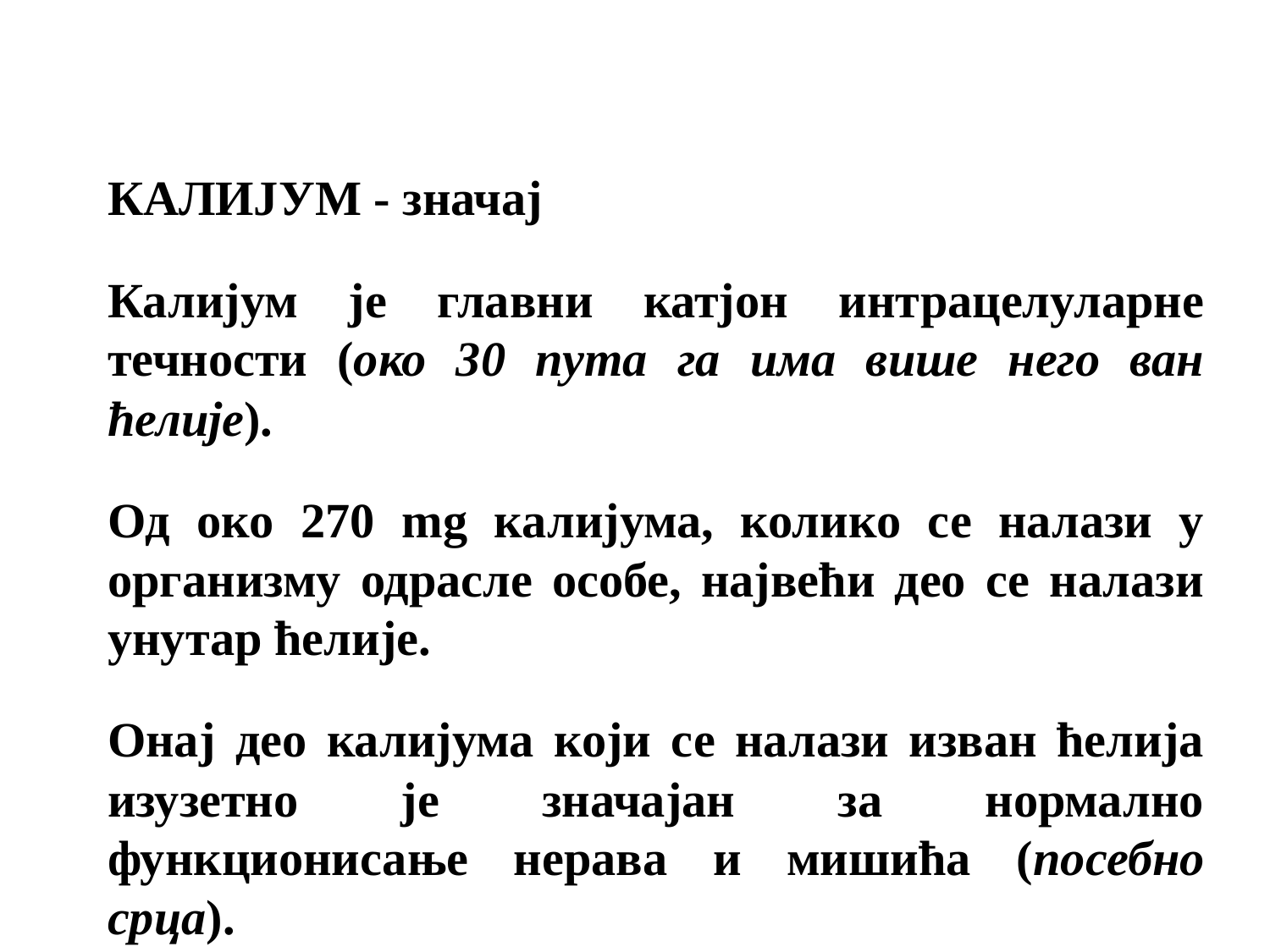

КАЛИЈУМ - значај

Калијум је главни катјон интрацелуларне течности (око 30 пута га има више него ван ћелије).

Од око 270 mg калијума, колико се налази у организму одрасле особе, највећи део се налази унутар ћелије.

Онај део калијума који се налази изван ћелија изузетно је значајан за нормално функционисање нерава и мишића (посебно срца).